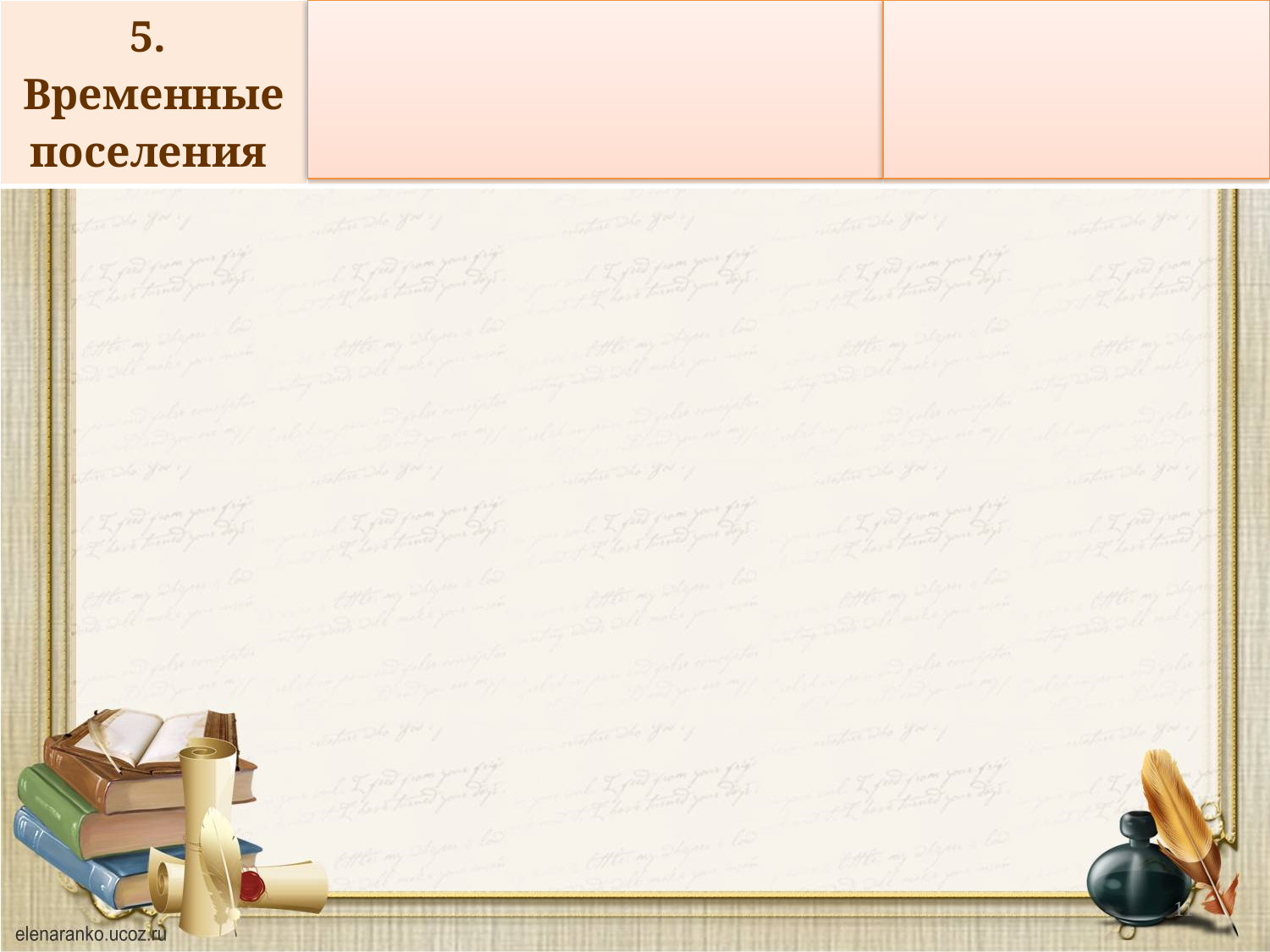

| 5. Временные поселения | - В горах, в тундре, в степи население кочует вместе с животными | Стоянки кочевников: |
| --- | --- | --- |

11